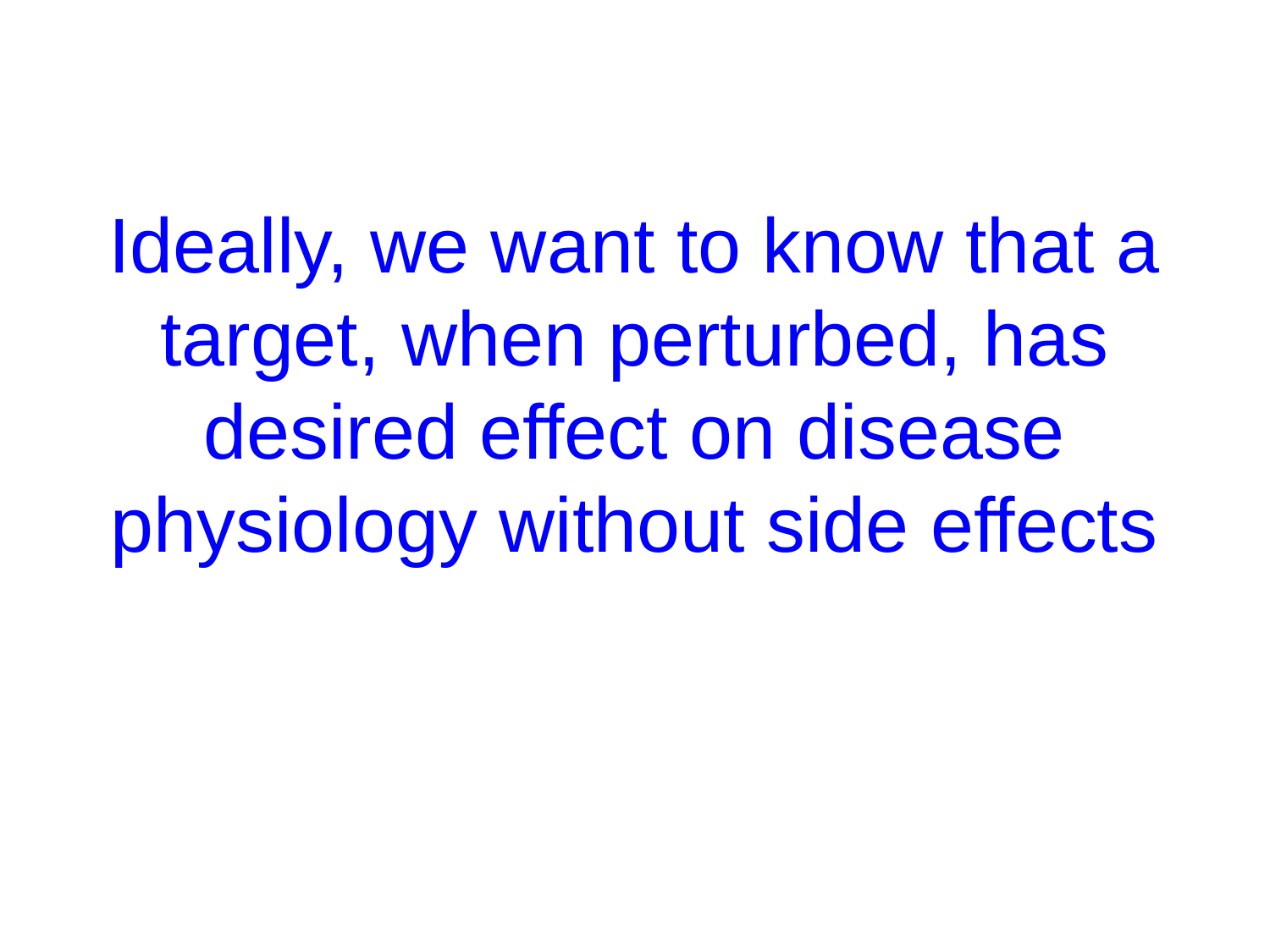

# Ideally, we want to know that a target, when perturbed, has desired effect on disease physiology without side effects